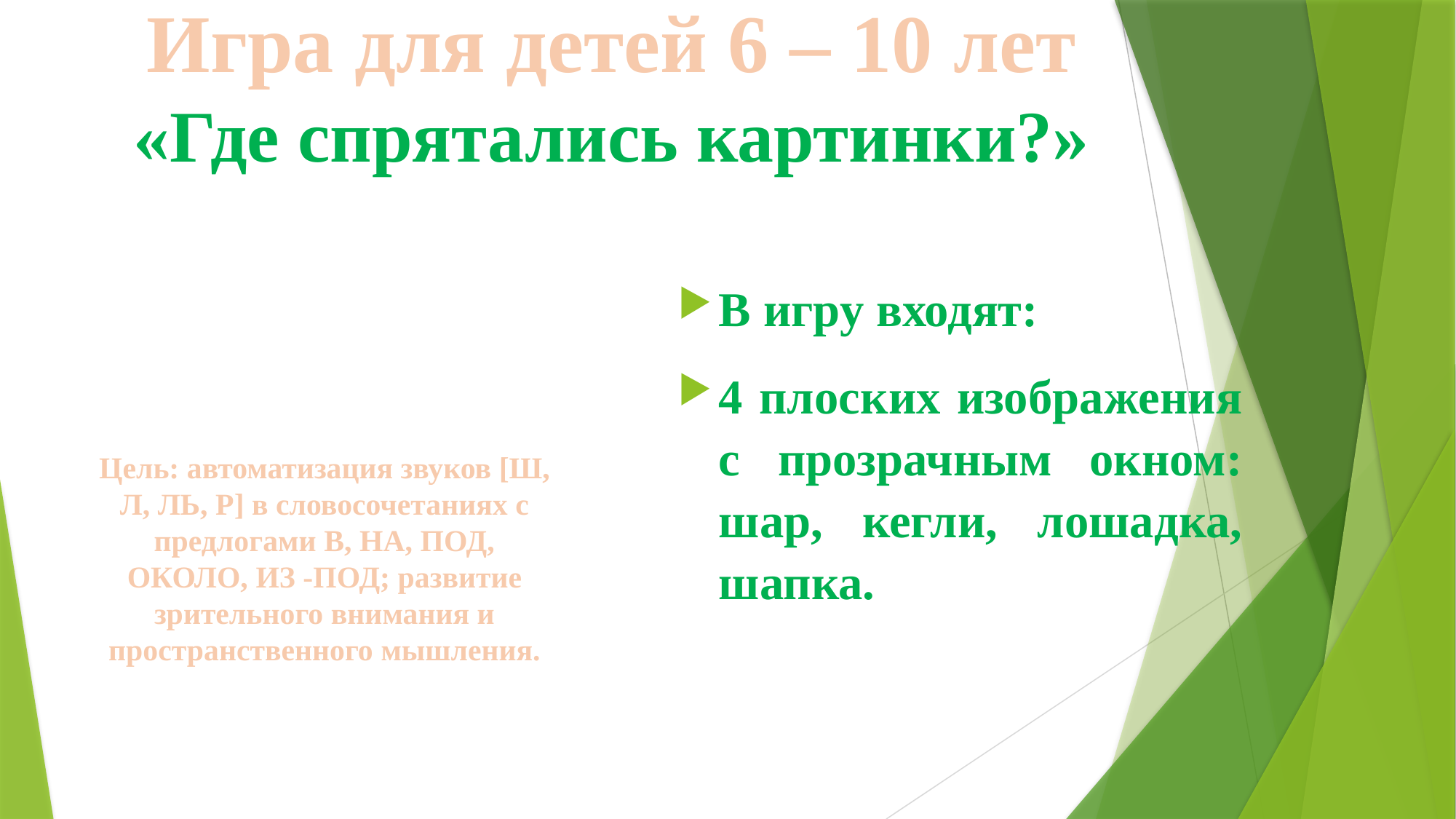

# Игра для детей 6 – 10 лет «Где спрятались картинки?»
В игру входят:
4 плоских изображения с прозрачным окном: шар, кегли, лошадка, шапка.

Цель: автоматизация звуков [Ш, Л, ЛЬ, Р] в словосочетаниях с предлогами В, НА, ПОД, ОКОЛО, ИЗ -ПОД; развитие зрительного внимания и пространственного мышления.